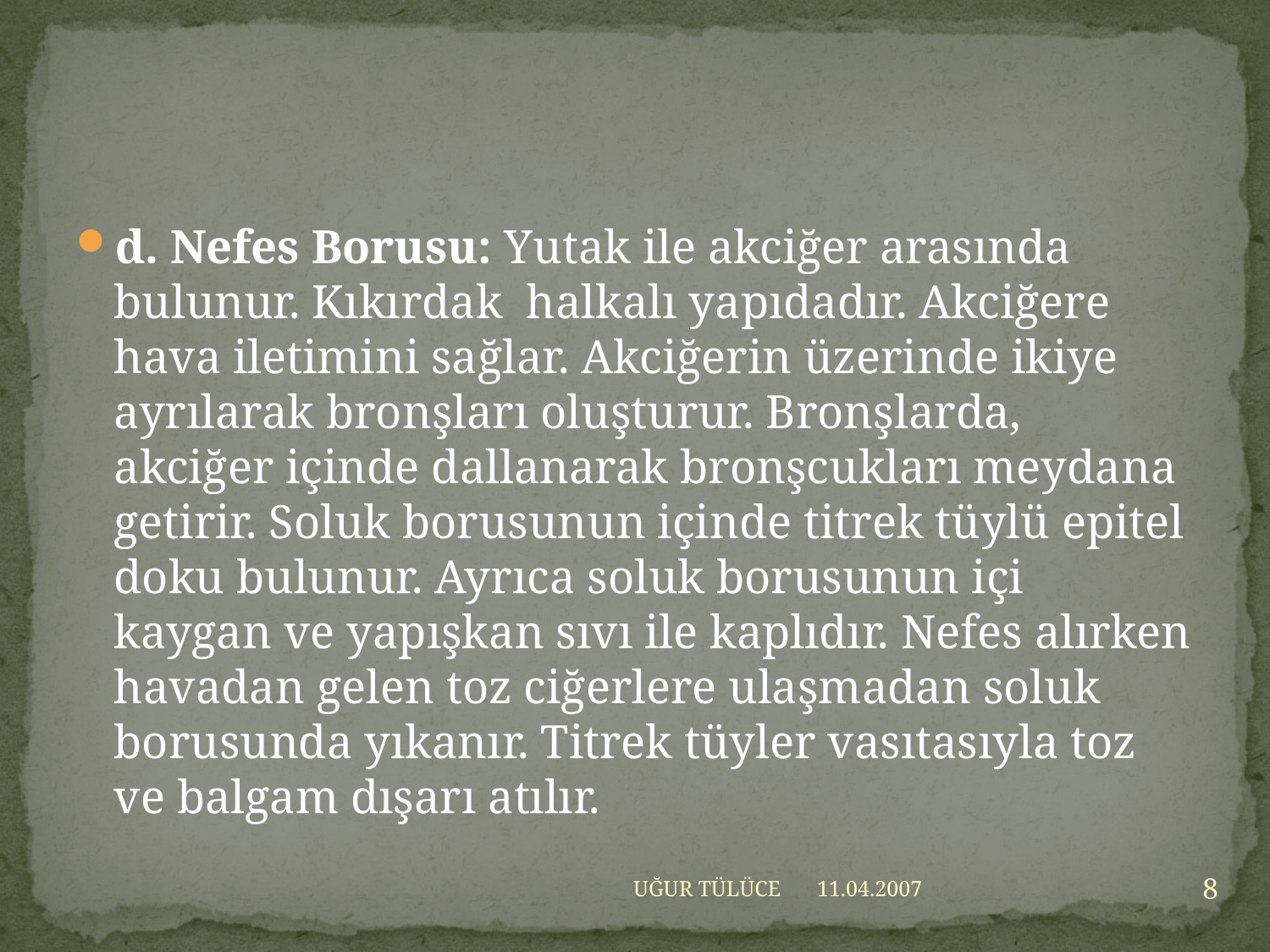

#
d. Nefes Borusu: Yutak ile akciğer arasında bulunur. Kıkırdak  halkalı yapıdadır. Akciğere hava iletimini sağlar. Akciğerin üzerinde ikiye ayrılarak bronşları oluşturur. Bronşlarda, akciğer içinde dallanarak bronşcukları meydana getirir. Soluk borusunun içinde titrek tüylü epitel doku bulunur. Ayrıca soluk borusunun içi kaygan ve yapışkan sıvı ile kaplıdır. Nefes alırken havadan gelen toz ciğerlere ulaşmadan soluk borusunda yıkanır. Titrek tüyler vasıtasıyla toz ve balgam dışarı atılır.

8
UĞUR TÜLÜCE
11.04.2007